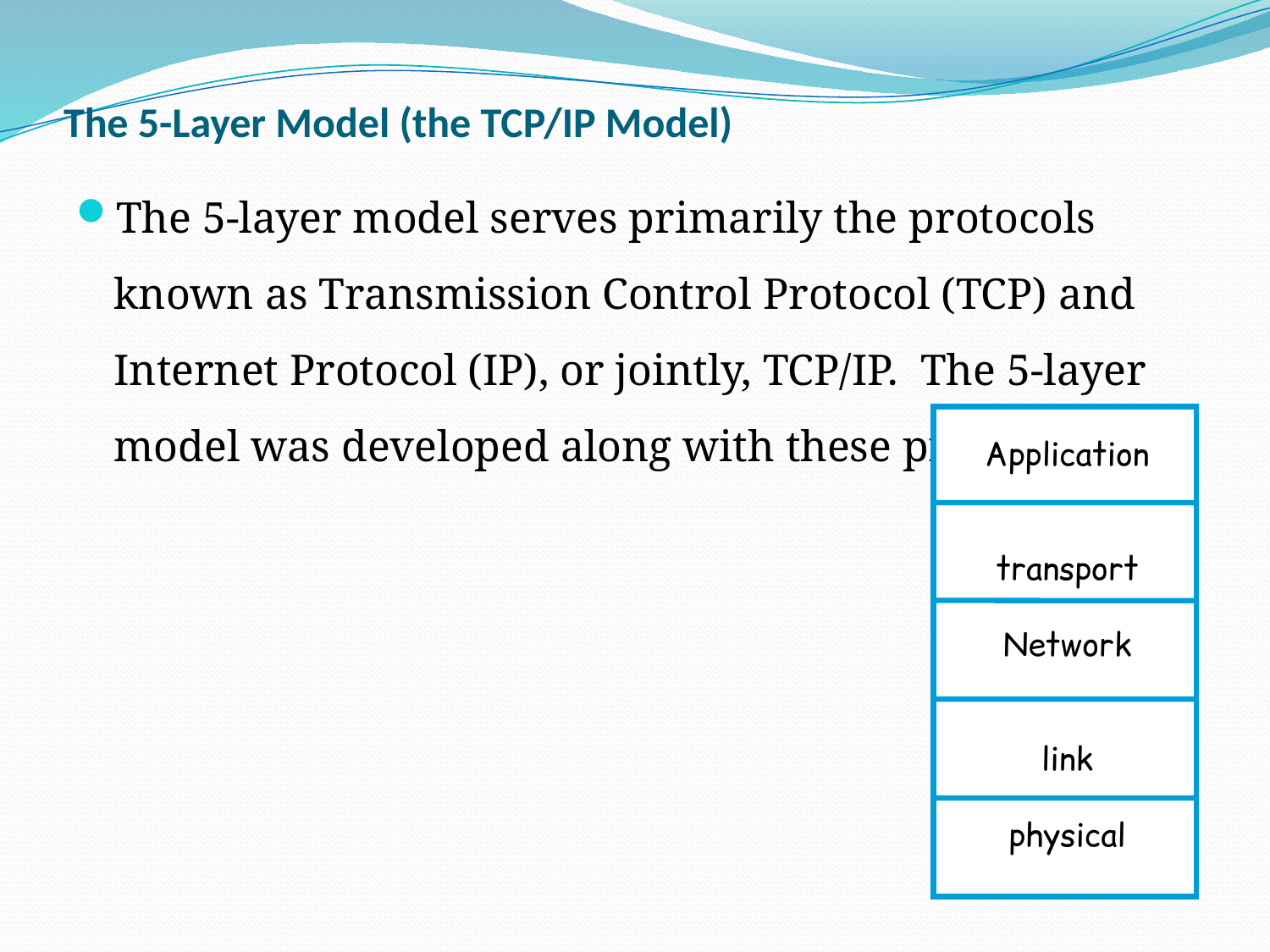

# The 5-Layer Model (the TCP/IP Model)
The 5-layer model serves primarily the protocols known as Transmission Control Protocol (TCP) and Internet Protocol (IP), or jointly, TCP/IP.  The 5-layer model was developed along with these protocols.

Application

transport

Network

link

physical